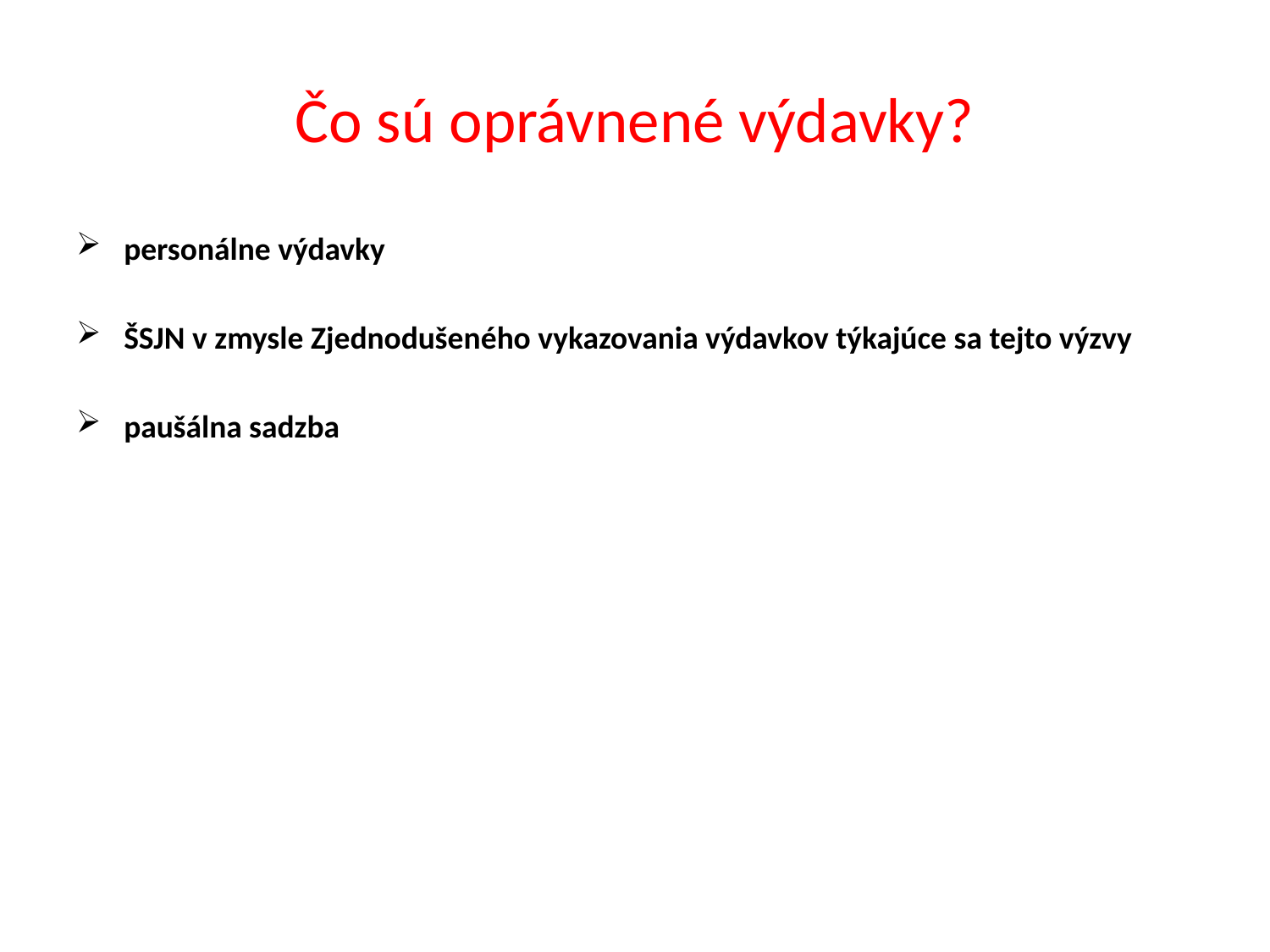

# Čo sú oprávnené výdavky?
personálne výdavky

ŠSJN v zmysle Zjednodušeného vykazovania výdavkov týkajúce sa tejto výzvy

paušálna sadzba